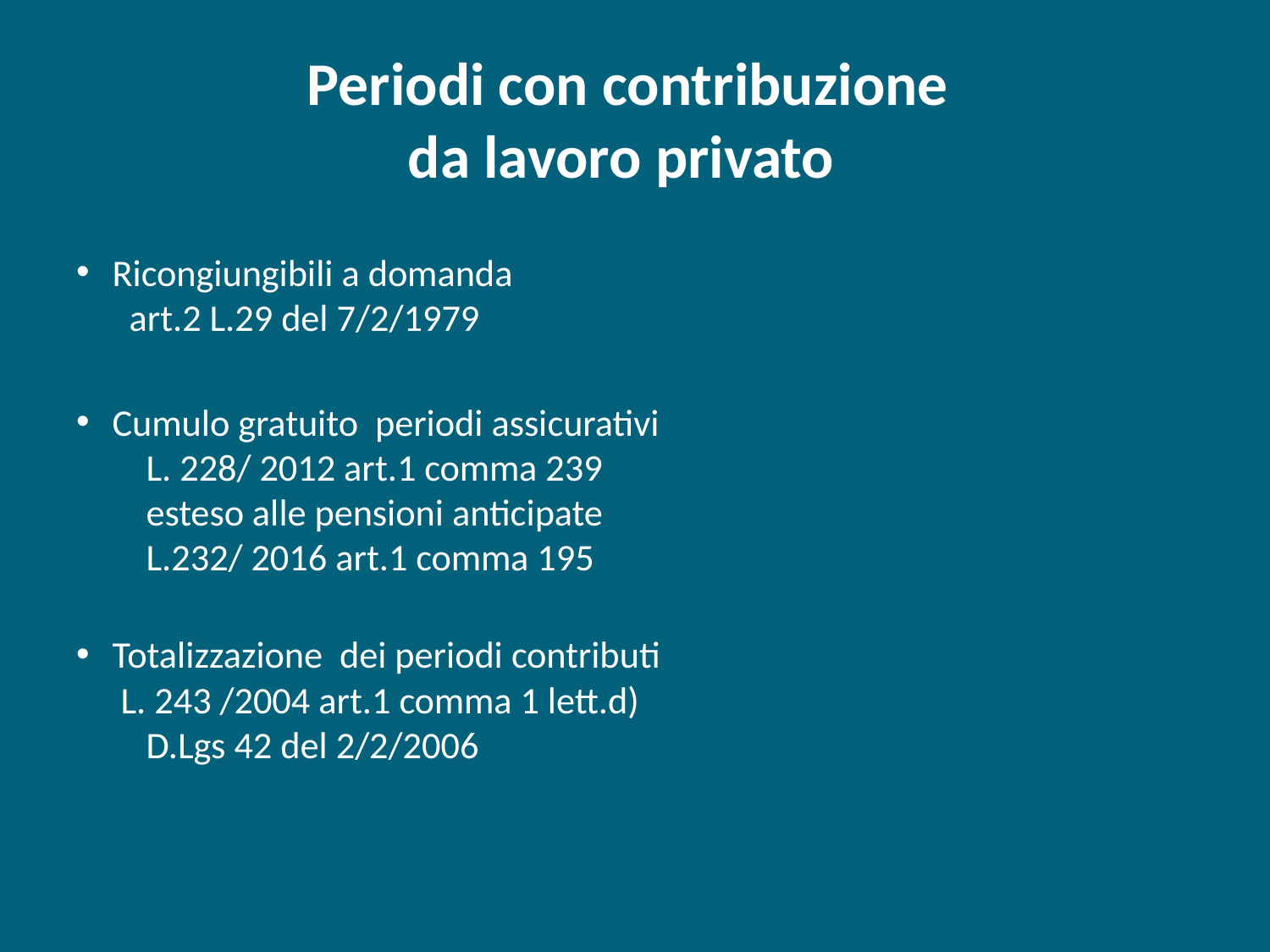

# Periodi con contribuzione da lavoro privato

Ricongiungibili a domanda
  art.2 L.29 del 7/2/1979

Cumulo gratuito  periodi assicurativi
    L. 228/ 2012 art.1 comma 239
    esteso alle pensioni anticipate
    L.232/ 2016 art.1 comma 195
Totalizzazione  dei periodi contributi
 L. 243 /2004 art.1 comma 1 lett.d)
    D.Lgs 42 del 2/2/2006